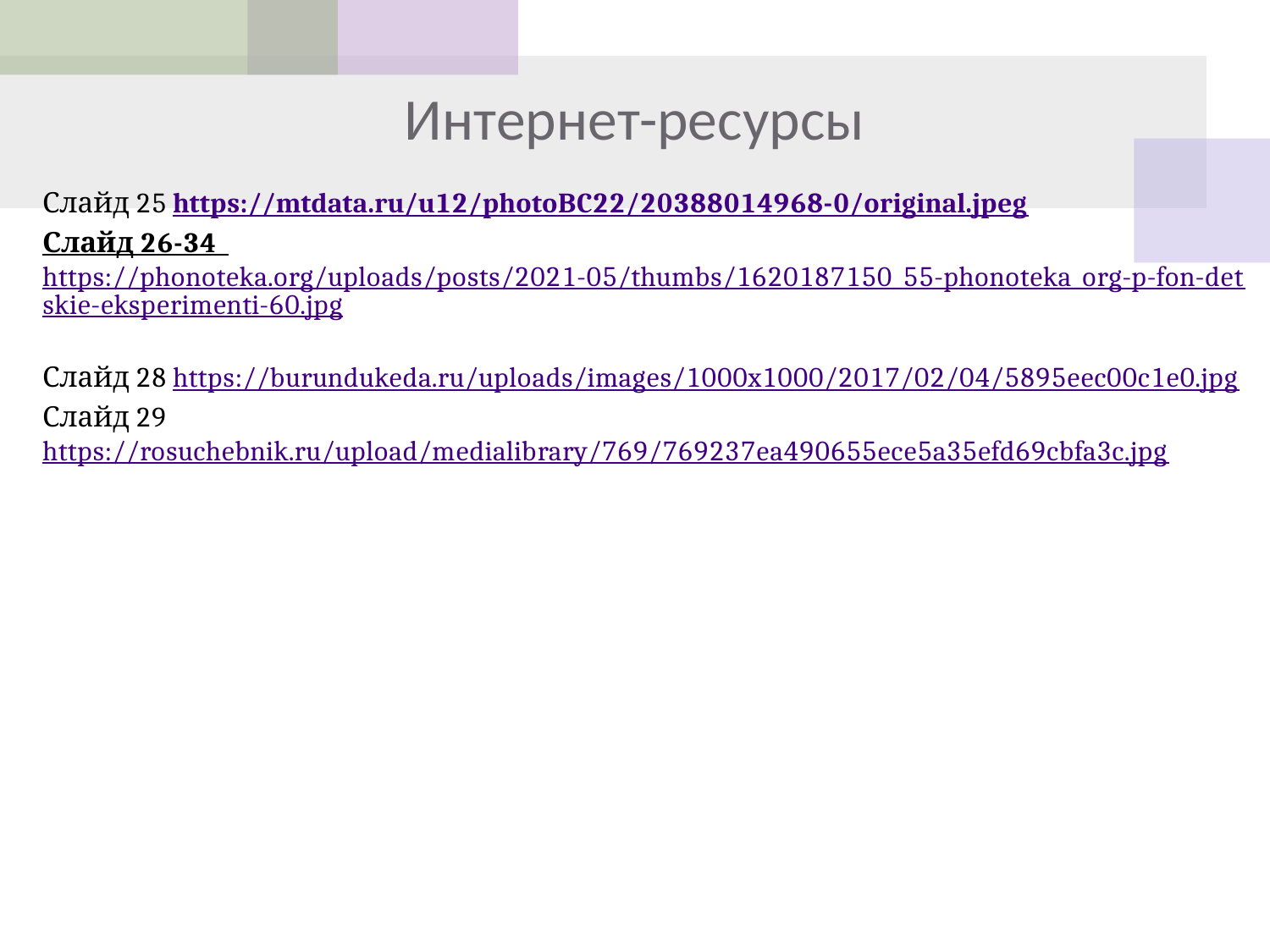

# Интернет-ресурсы
Слайд 25 https://mtdata.ru/u12/photoBC22/20388014968-0/original.jpeg
Слайд 26-34  https://phonoteka.org/uploads/posts/2021-05/thumbs/1620187150_55-phonoteka_org-p-fon-detskie-eksperimenti-60.jpg
Слайд 28 https://burundukeda.ru/uploads/images/1000x1000/2017/02/04/5895eec00c1e0.jpg
Слайд 29 https://rosuchebnik.ru/upload/medialibrary/769/769237ea490655ece5a35efd69cbfa3c.jpg